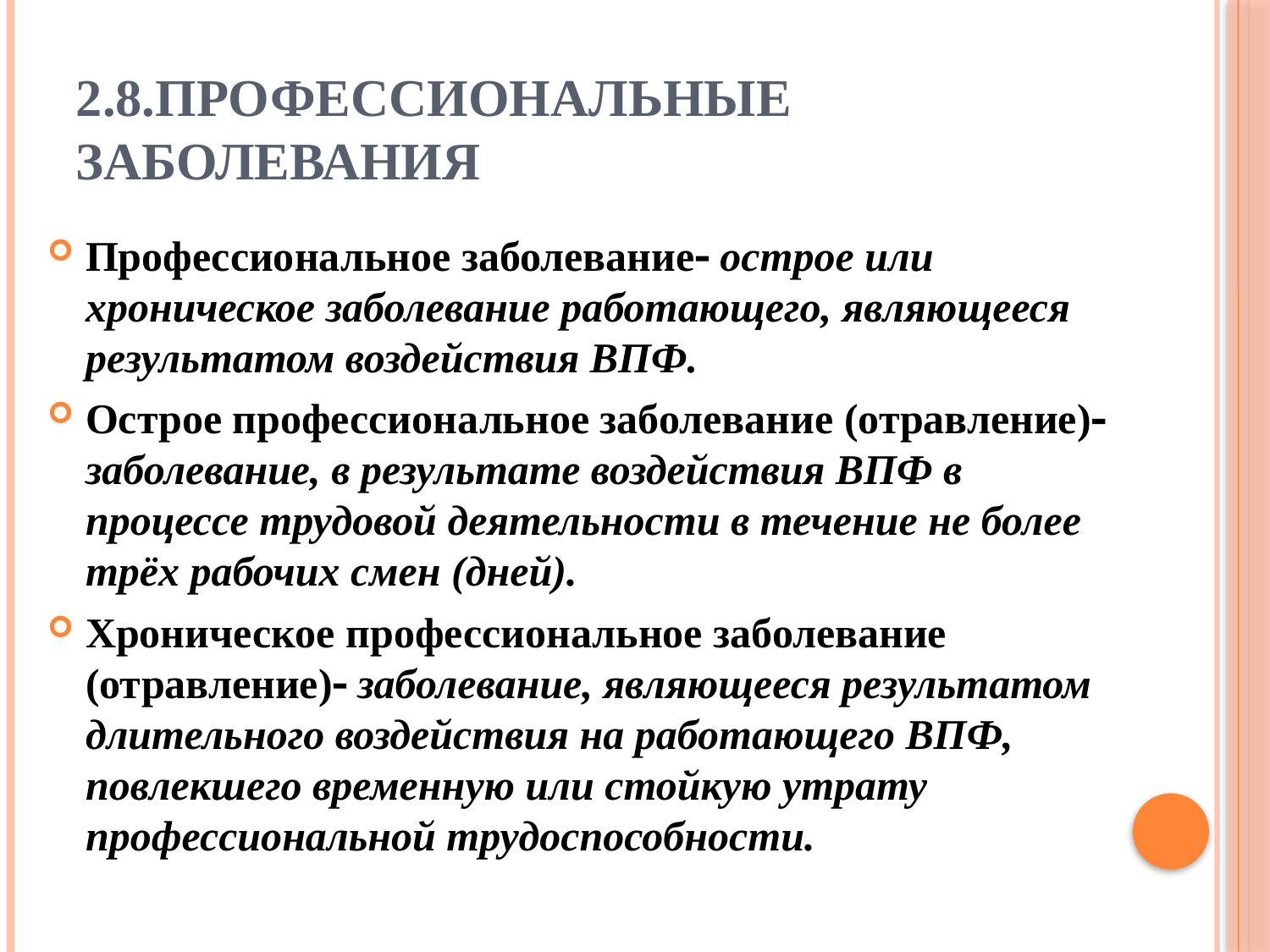

# 2.8.Профессиональные заболевания
Профессиональное заболевание− острое или хроническое заболевание ра­ботающего, являющееся результатом воздействия ВПФ.
Острое профессиональное заболевание (отравление)− заболевание, в ре­зультате воздействия ВПФ в процессе трудо­вой деятельности в течение не более трёх рабочих смен (дней).
Хроническое профессиональное заболевание (отравление)− заболевание, являющееся результатом длительного воздействия на работающего ВПФ, повлекшего временную или стойкую утрату профессиональной трудоспособности.